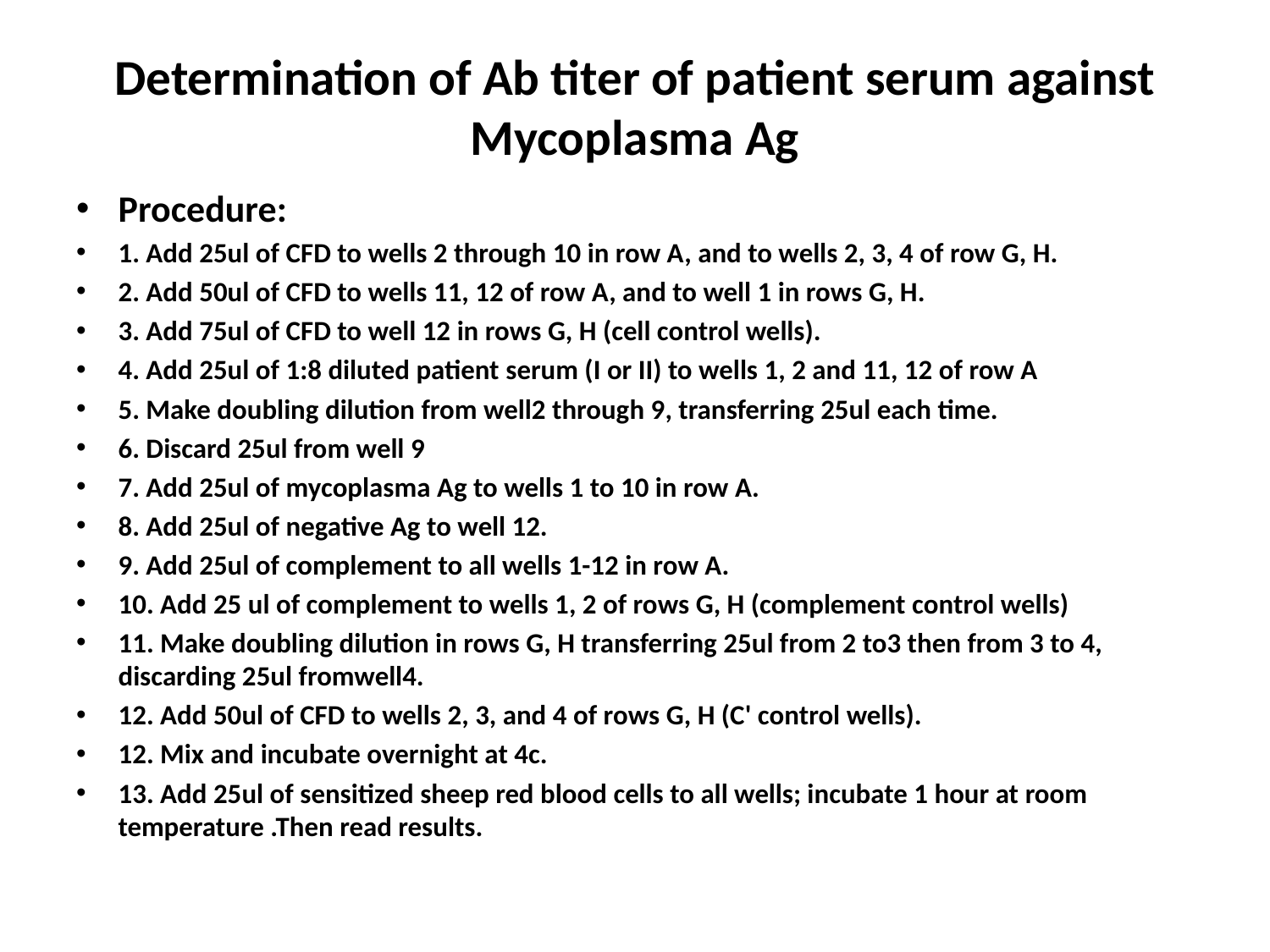

# Determination of Ab titer of patient serum against Mycoplasma Ag
Procedure:
1. Add 25ul of CFD to wells 2 through 10 in row A, and to wells 2, 3, 4 of row G, H.
2. Add 50ul of CFD to wells 11, 12 of row A, and to well 1 in rows G, H.
3. Add 75ul of CFD to well 12 in rows G, H (cell control wells).
4. Add 25ul of 1:8 diluted patient serum (I or II) to wells 1, 2 and 11, 12 of row A
5. Make doubling dilution from well2 through 9, transferring 25ul each time.
6. Discard 25ul from well 9
7. Add 25ul of mycoplasma Ag to wells 1 to 10 in row A.
8. Add 25ul of negative Ag to well 12.
9. Add 25ul of complement to all wells 1-12 in row A.
10. Add 25 ul of complement to wells 1, 2 of rows G, H (complement control wells)
11. Make doubling dilution in rows G, H transferring 25ul from 2 to3 then from 3 to 4, discarding 25ul fromwell4.
12. Add 50ul of CFD to wells 2, 3, and 4 of rows G, H (C' control wells).
12. Mix and incubate overnight at 4c.
13. Add 25ul of sensitized sheep red blood cells to all wells; incubate 1 hour at room temperature .Then read results.